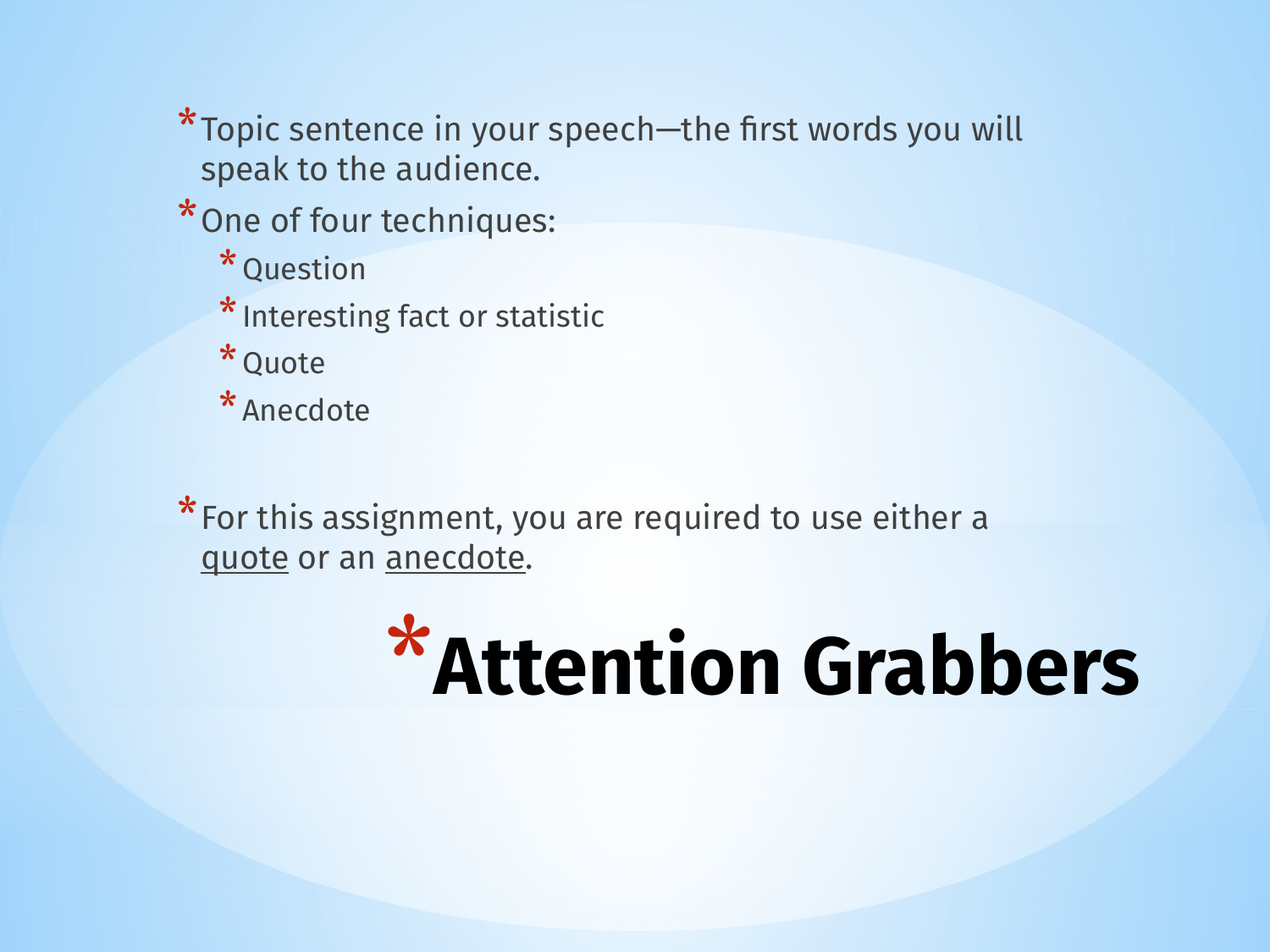

Topic sentence in your speech—the first words you will speak to the audience.
One of four techniques:
Question
Interesting fact or statistic
Quote
Anecdote

For this assignment, you are required to use either a quote or an anecdote.
# Attention Grabbers